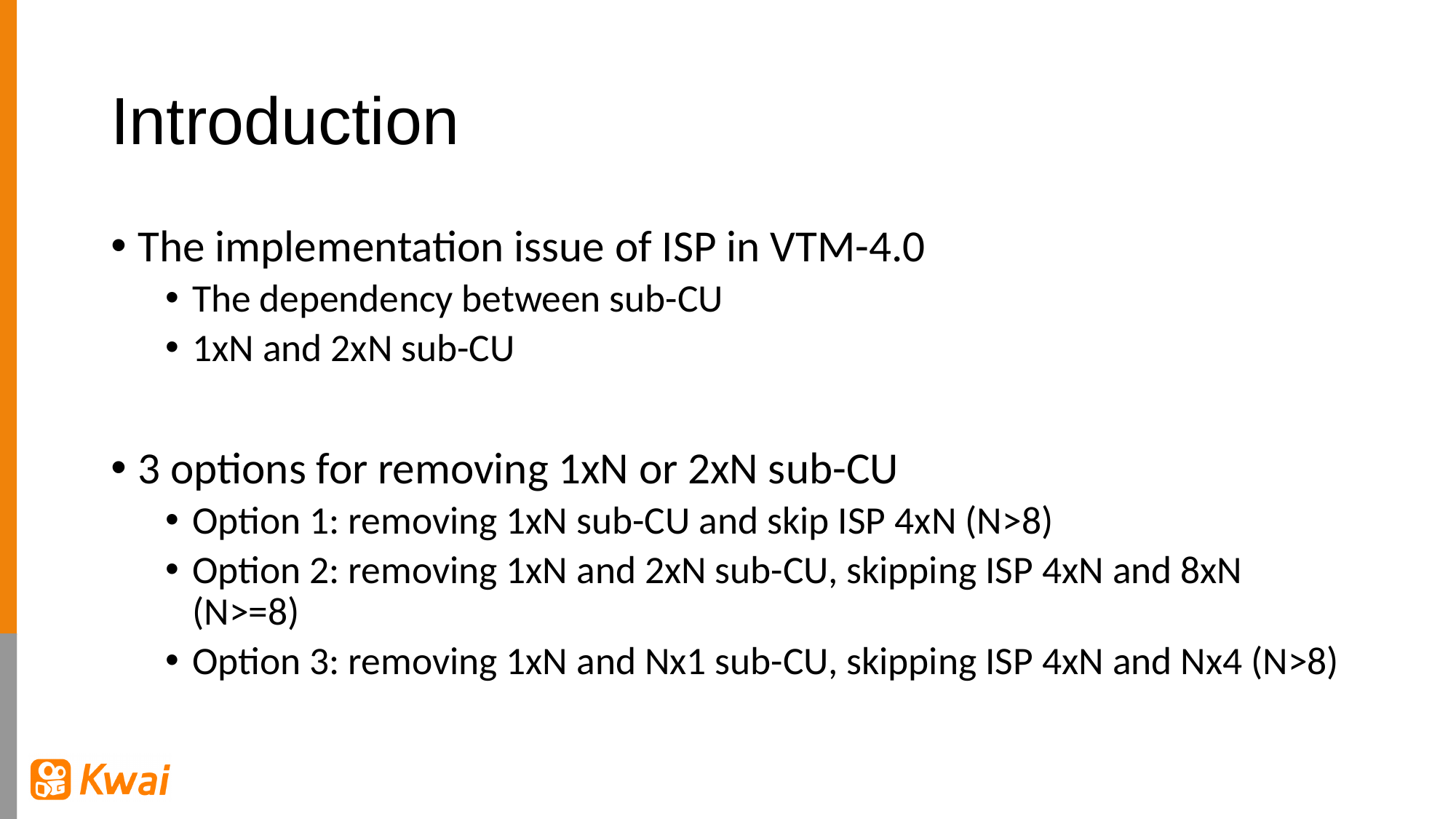

# Introduction
The implementation issue of ISP in VTM-4.0
The dependency between sub-CU
1xN and 2xN sub-CU

3 options for removing 1xN or 2xN sub-CU
Option 1: removing 1xN sub-CU and skip ISP 4xN (N>8)
Option 2: removing 1xN and 2xN sub-CU, skipping ISP 4xN and 8xN (N>=8)
Option 3: removing 1xN and Nx1 sub-CU, skipping ISP 4xN and Nx4 (N>8)